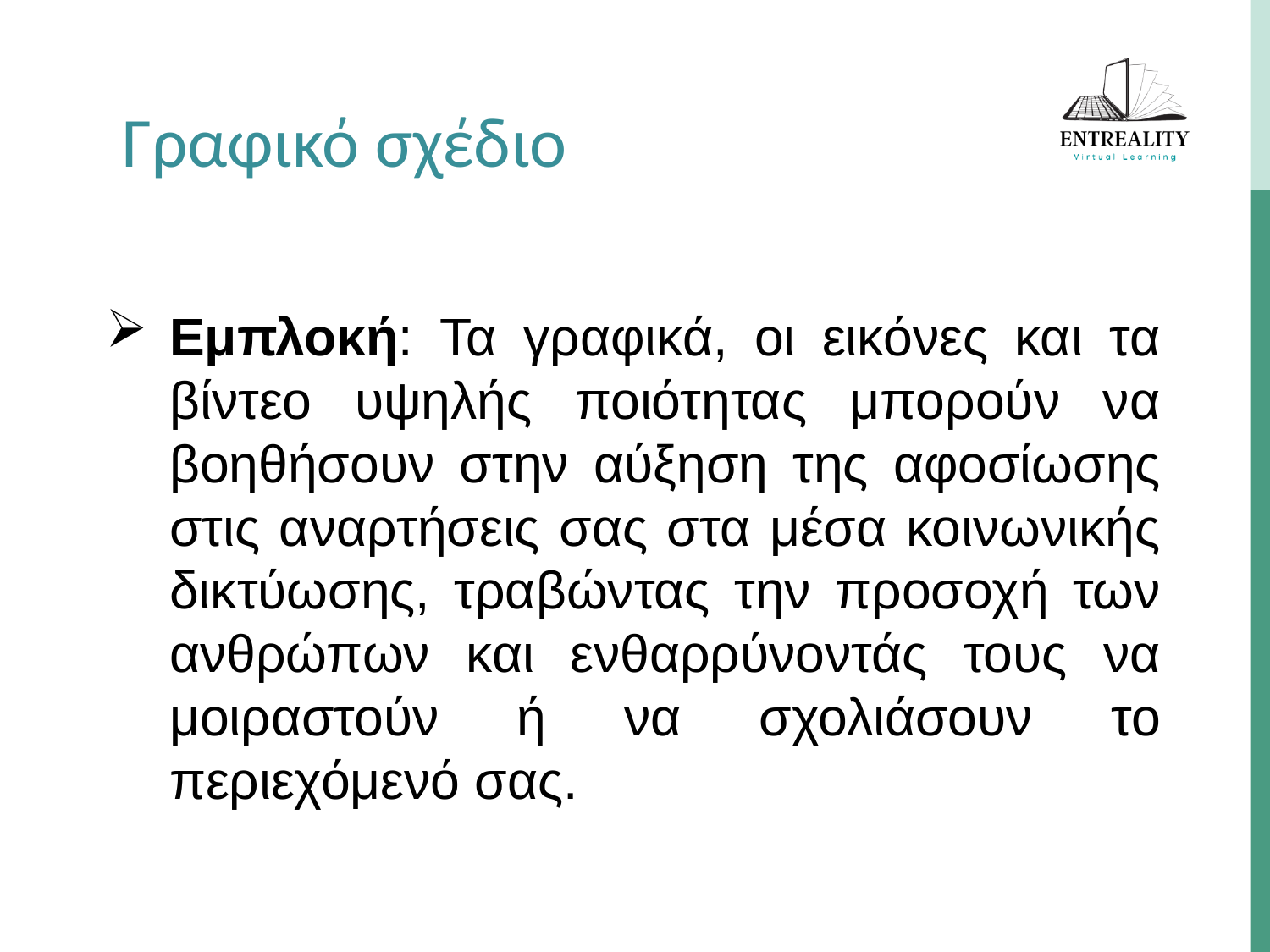

Γραφικό σχέδιο
Εμπλοκή: Τα γραφικά, οι εικόνες και τα βίντεο υψηλής ποιότητας μπορούν να βοηθήσουν στην αύξηση της αφοσίωσης στις αναρτήσεις σας στα μέσα κοινωνικής δικτύωσης, τραβώντας την προσοχή των ανθρώπων και ενθαρρύνοντάς τους να μοιραστούν ή να σχολιάσουν το περιεχόμενό σας.